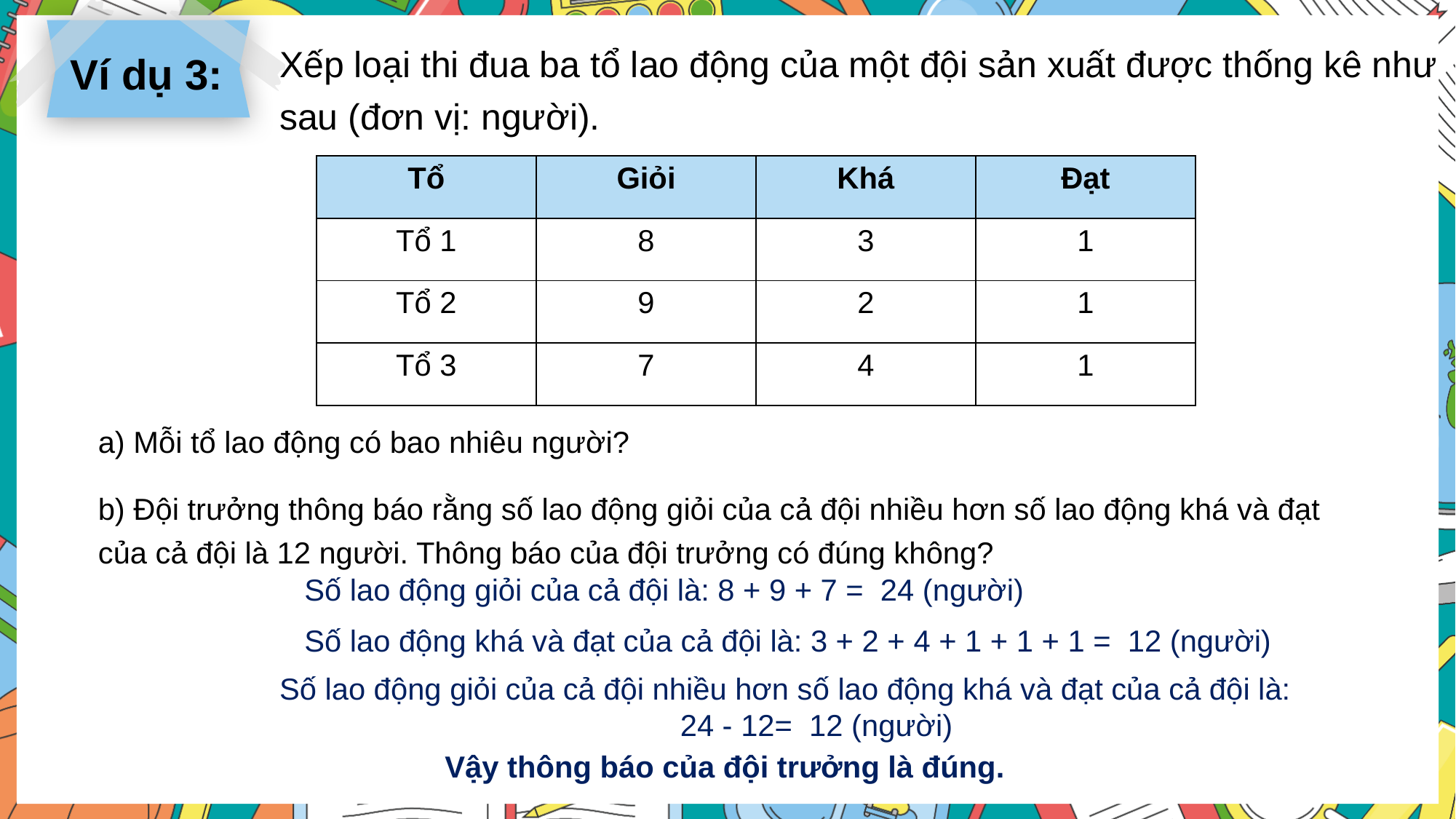

Xếp loại thi đua ba tổ lao động của một đội sản xuất được thống kê như sau (đơn vị: người).

Ví dụ 3:
| Tổ | Giỏi | Khá | Đạt |
| --- | --- | --- | --- |
| Tổ 1 | 8 | 3 | 1 |
| Tổ 2 | 9 | 2 | 1 |
| Tổ 3 | 7 | 4 | 1 |
a) Mỗi tổ lao động có bao nhiêu người?
b) Đội trưởng thông báo rằng số lao động giỏi của cả đội nhiều hơn số lao động khá và đạt của cả đội là 12 người. Thông báo của đội trưởng có đúng không?
Số lao động giỏi của cả đội là: 8 + 9 + 7 =  24 (người)
Số lao động khá và đạt của cả đội là: 3 + 2 + 4 + 1 + 1 + 1 =  12 (người)
Số lao động giỏi của cả đội nhiều hơn số lao động khá và đạt của cả đội là:
24 - 12=  12 (người)

Vậy thông báo của đội trưởng là đúng.